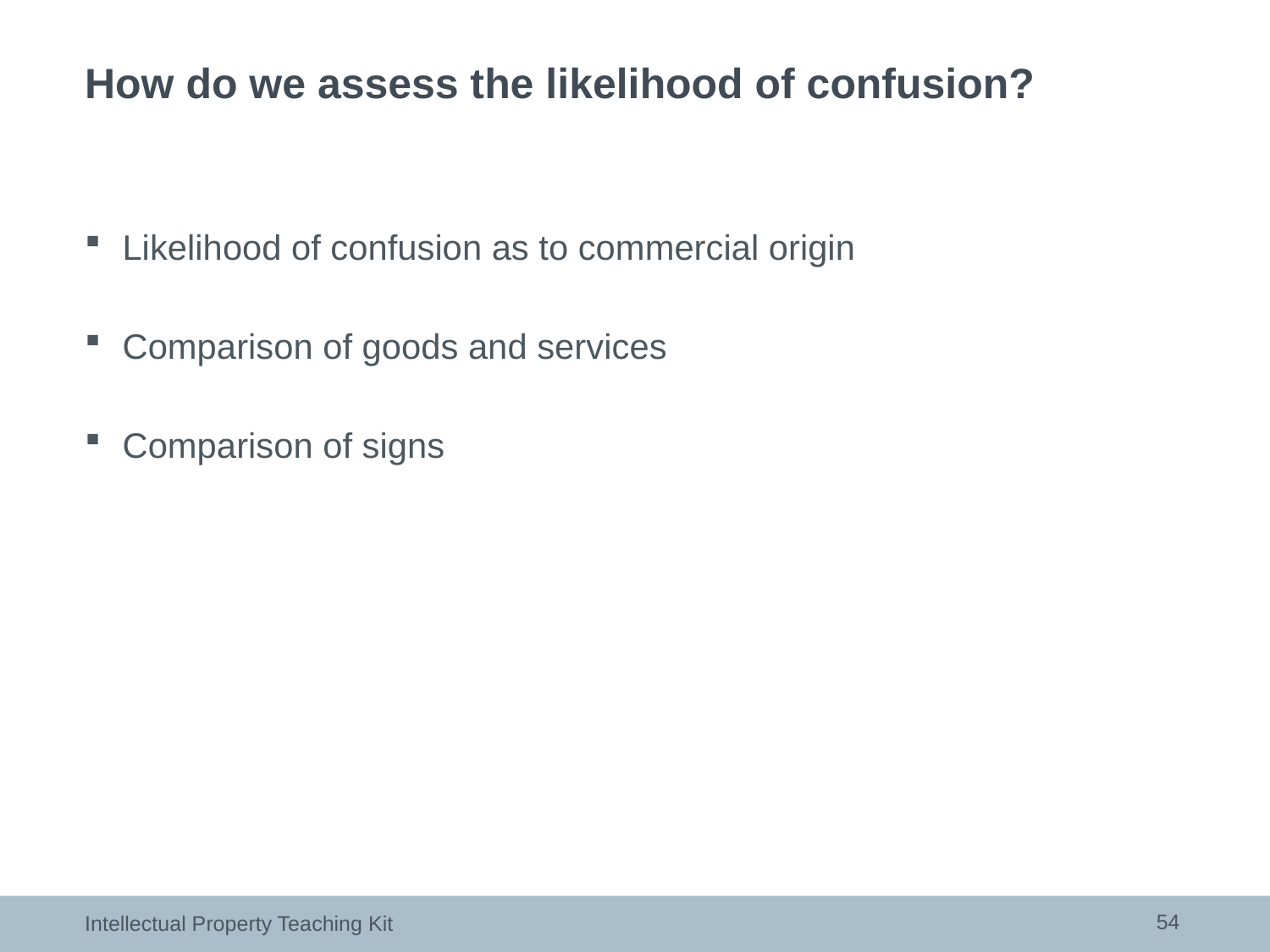

# How do we assess the likelihood of confusion?
Likelihood of confusion as to commercial origin

Comparison of goods and services

Comparison of signs
54
Intellectual Property Teaching Kit